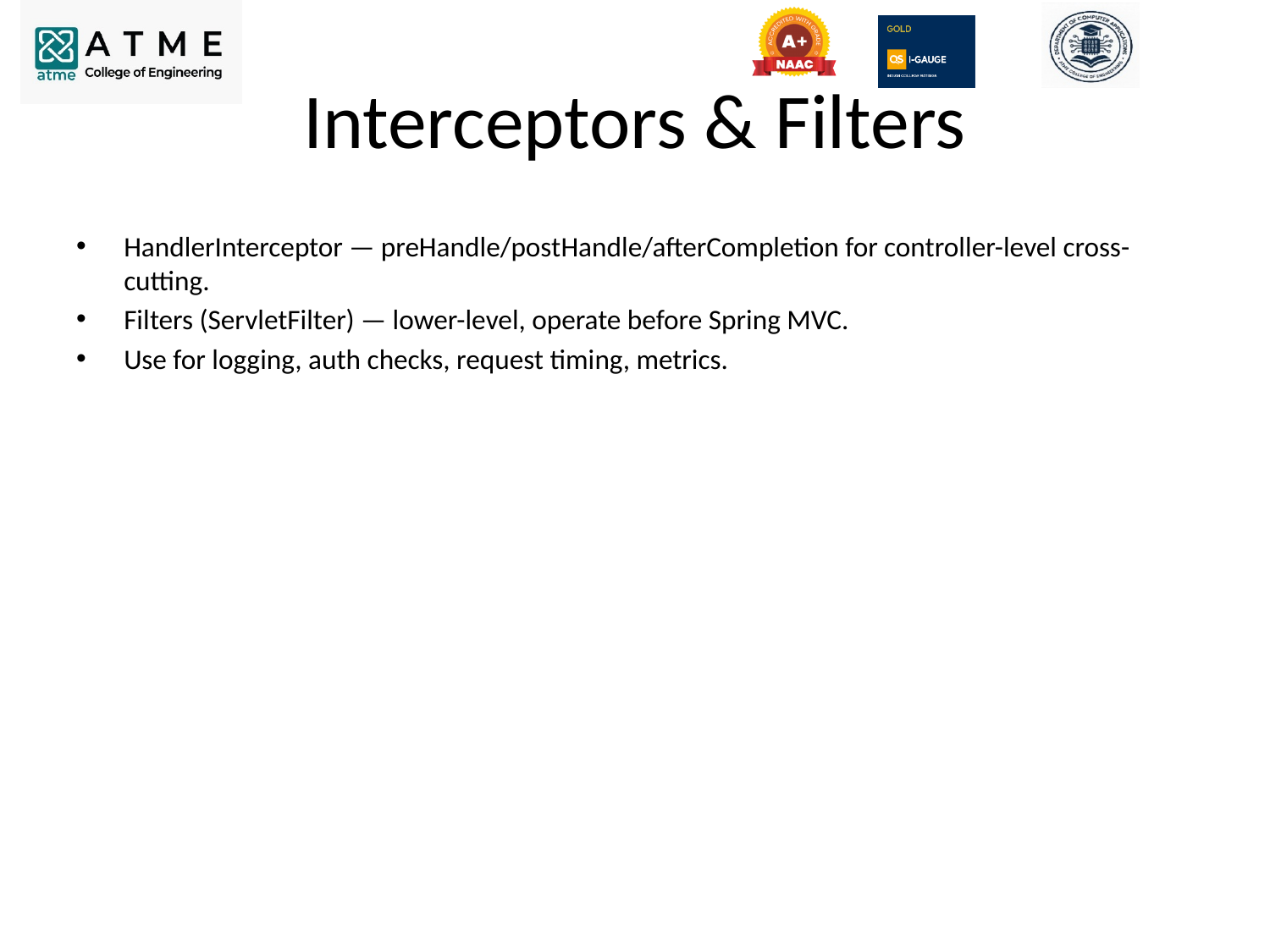

# Interceptors & Filters
HandlerInterceptor — preHandle/postHandle/afterCompletion for controller-level cross-cutting.
Filters (ServletFilter) — lower-level, operate before Spring MVC.
Use for logging, auth checks, request timing, metrics.